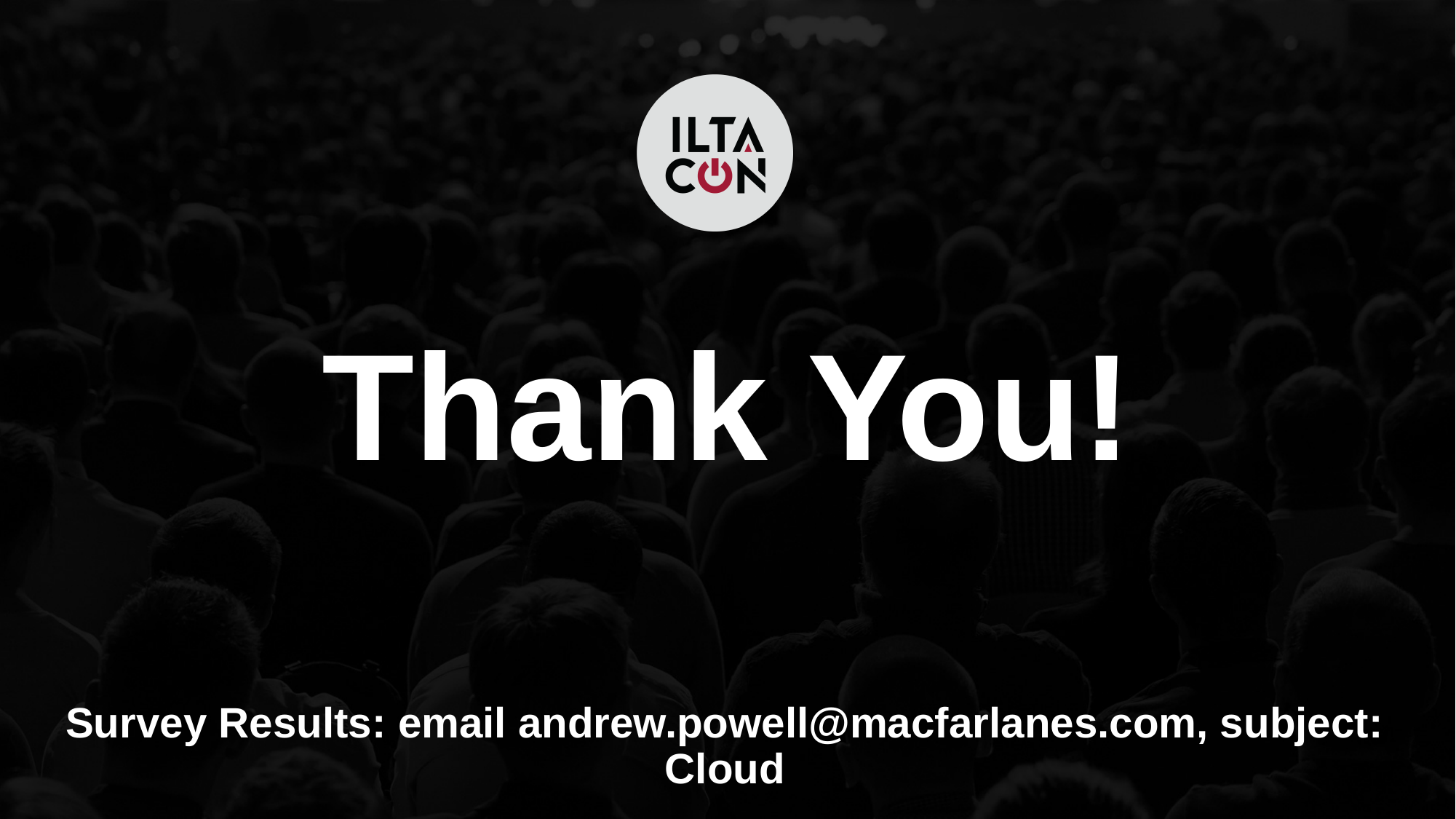

# Thank You!
Survey Results: email andrew.powell@macfarlanes.com, subject: Cloud